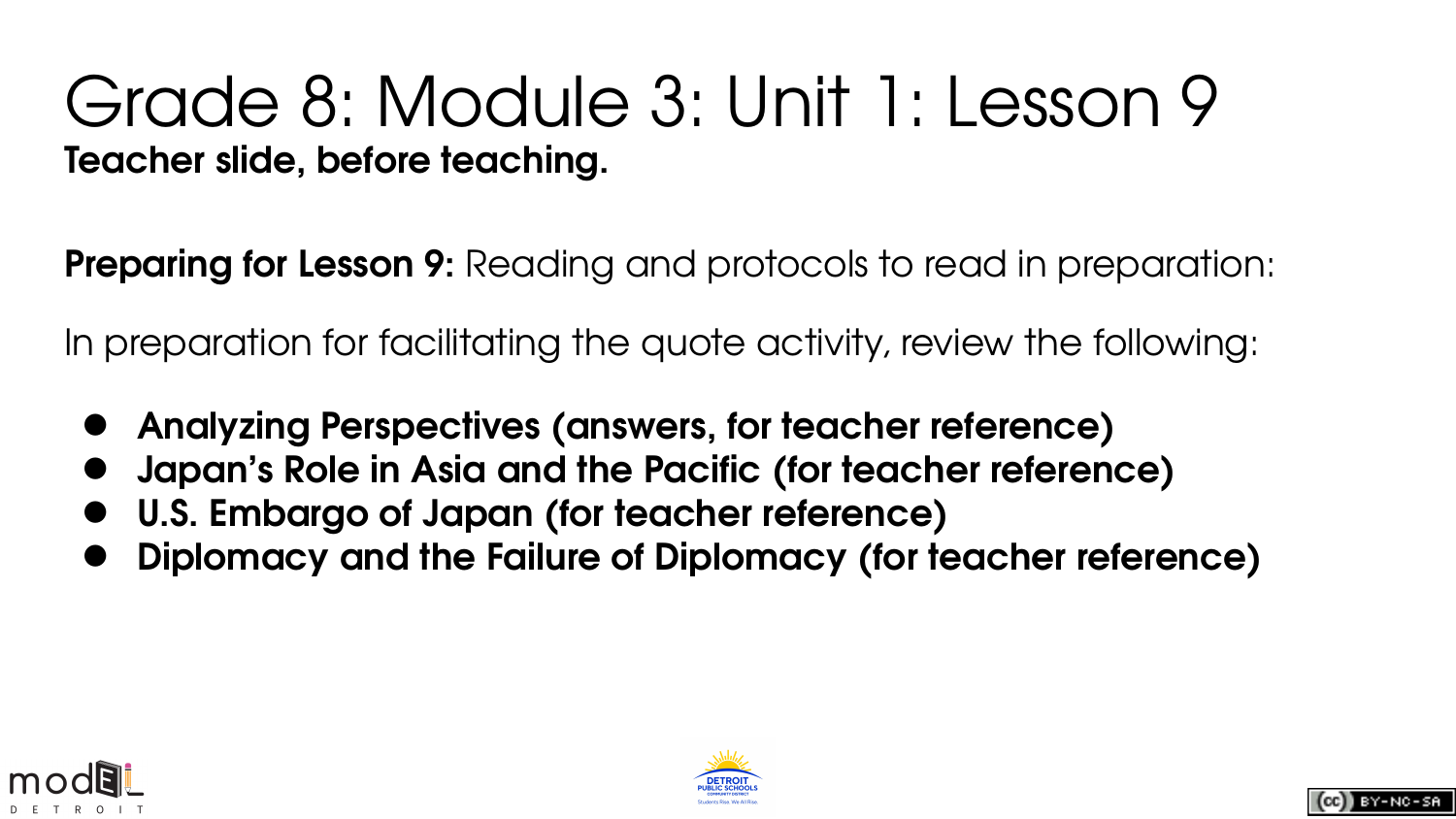

# Grade 8: Module 3: Unit 1: Lesson 9
Teacher slide, before teaching.
Preparing for Lesson 9: Reading and protocols to read in preparation:

In preparation for facilitating the quote activity, review the following:

Analyzing Perspectives (answers, for teacher reference)
Japan’s Role in Asia and the Pacific (for teacher reference)
U.S. Embargo of Japan (for teacher reference)
Diplomacy and the Failure of Diplomacy (for teacher reference)